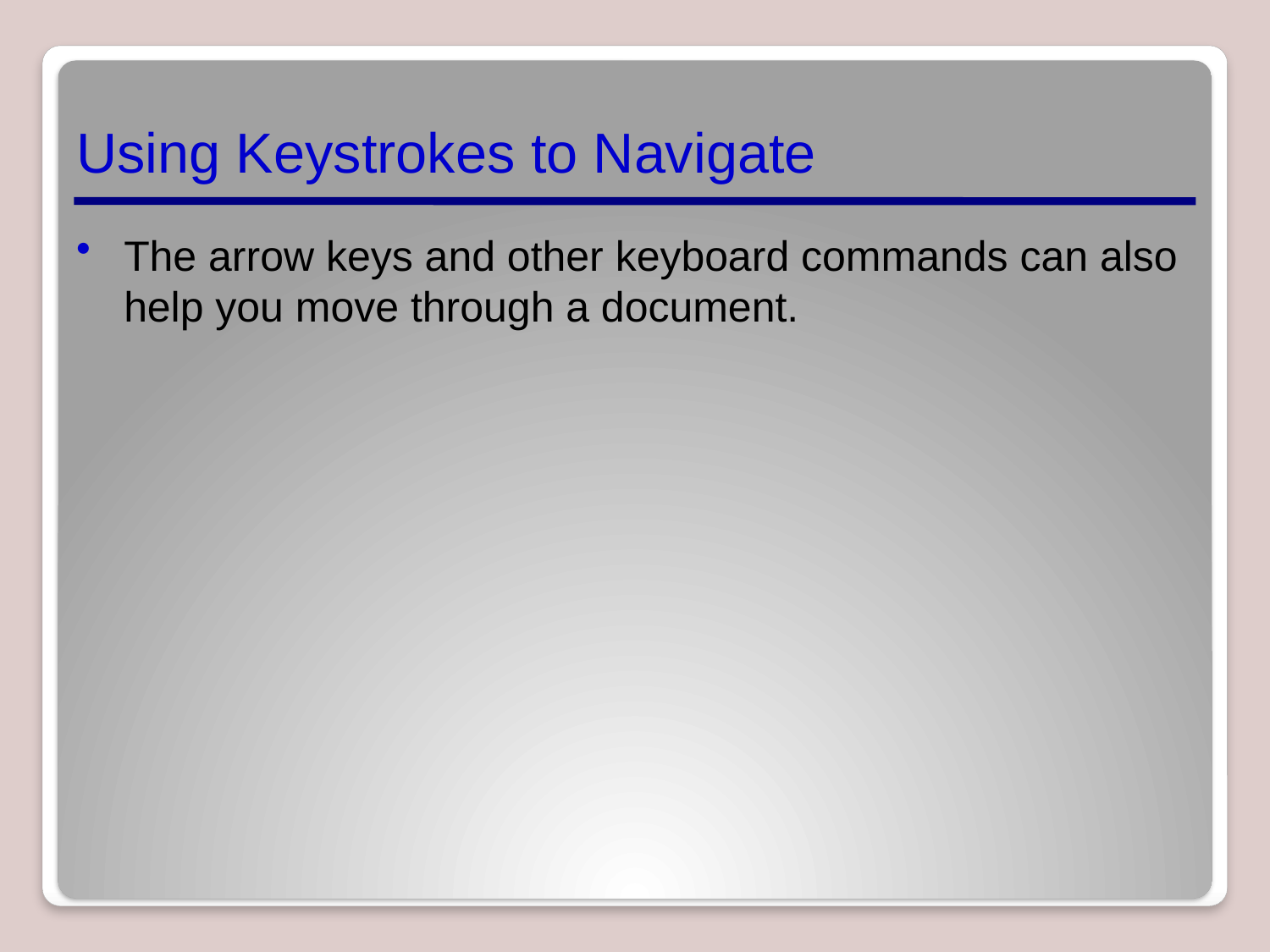

# Using Keystrokes to Navigate
The arrow keys and other keyboard commands can also help you move through a document.